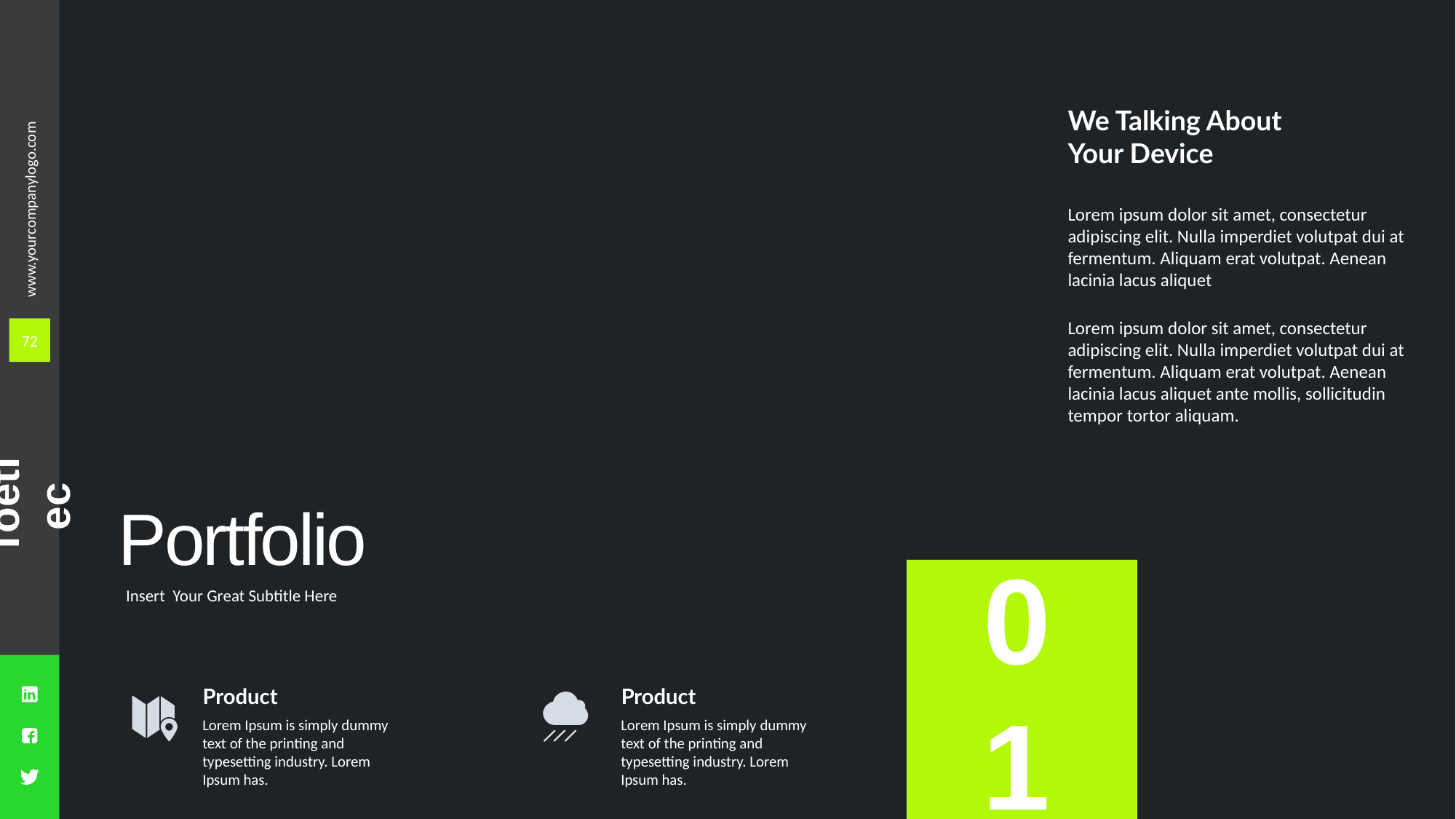

We Talking About  Your Device
Lorem ipsum dolor sit amet, consectetur adipiscing elit. Nulla imperdiet volutpat dui at fermentum. Aliquam erat volutpat. Aenean lacinia lacus aliquet
Lorem ipsum dolor sit amet, consectetur adipiscing elit. Nulla imperdiet volutpat dui at fermentum. Aliquam erat volutpat. Aenean lacinia lacus aliquet ante mollis, sollicitudin tempor tortor aliquam.
72
Portfolio

Insert  Your Great Subtitle Here
01
Product
Product

Lorem Ipsum is simply dummy text of the printing and typesetting industry. Lorem Ipsum has.
Lorem Ipsum is simply dummy text of the printing and typesetting industry. Lorem Ipsum has.